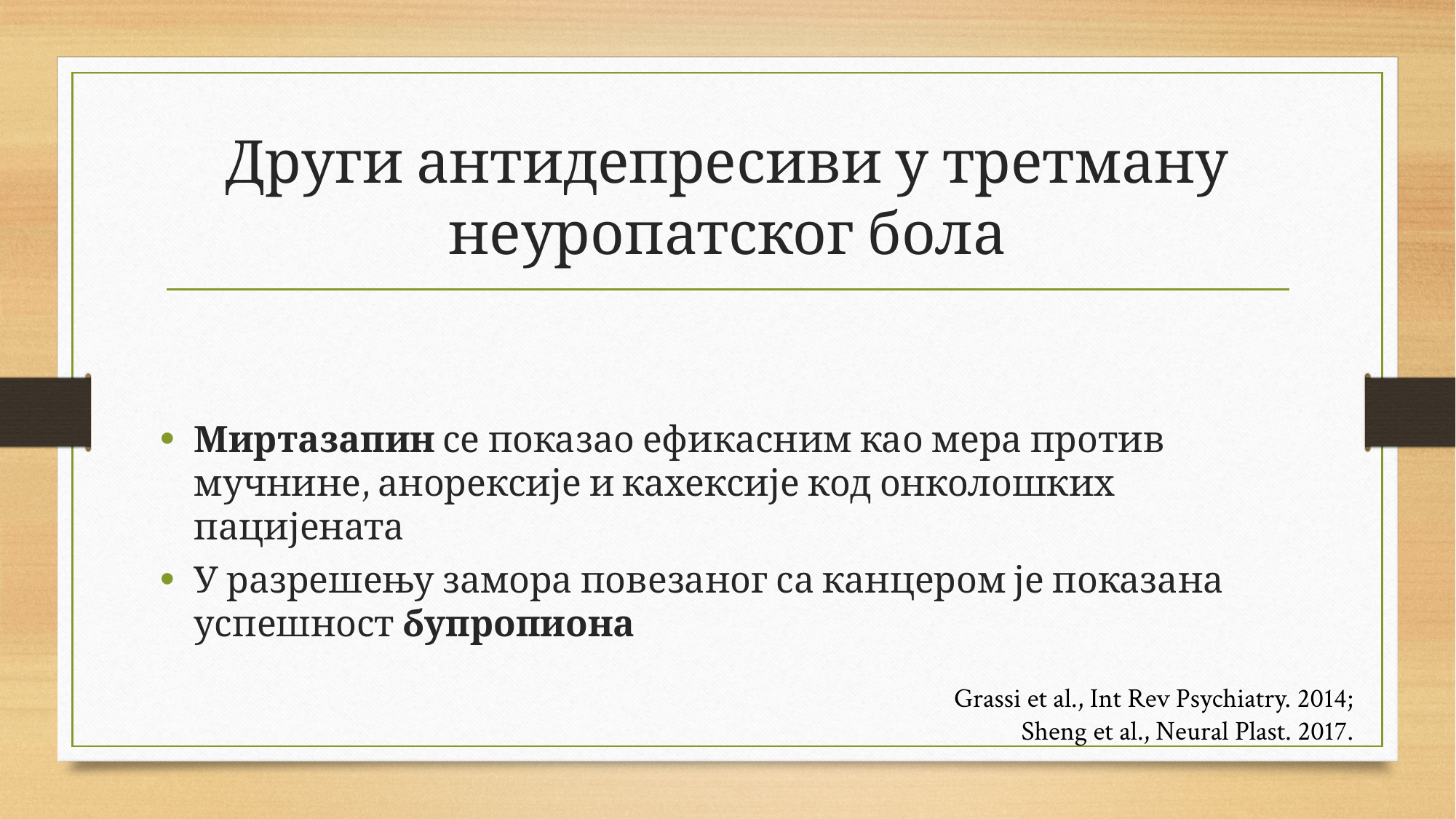

# Други антидепресиви у третману неуропатског бола

Миртазапин се показао ефикасним као мера против мучнине, анорексије и кахексије код онколошких пацијената
У разрешењу замора повезаног са канцером је показана успешност бупропиона
Grassi et al., Int Rev Psychiatry. 2014; Sheng et al., Neural Plast. 2017.